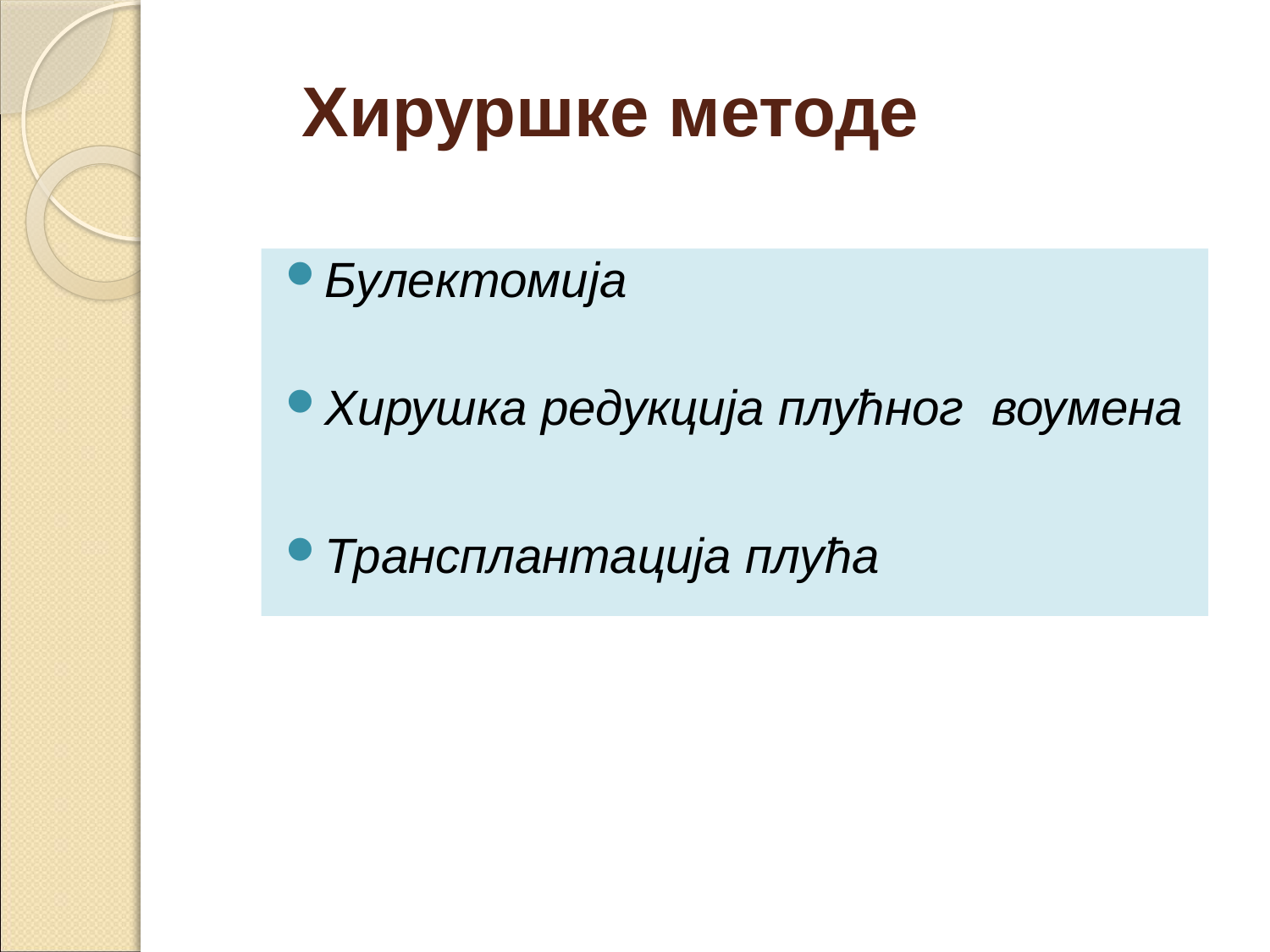

# Хируршке методе
Булектомија

Хирушка редукција плућног  воумена

Трансплантација плућа